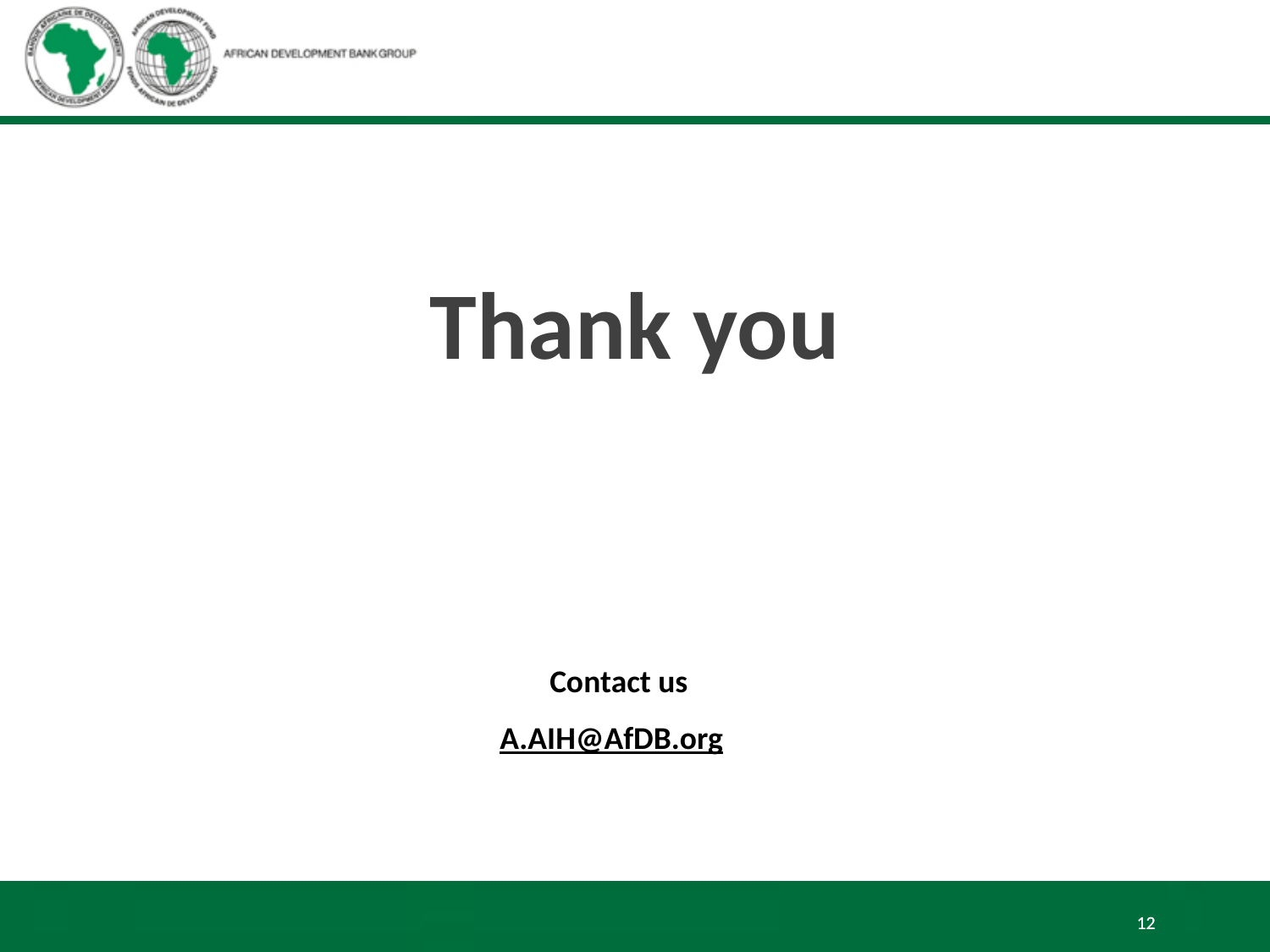

Thank you
Contact us
A.AIH@AfDB.org
12
12